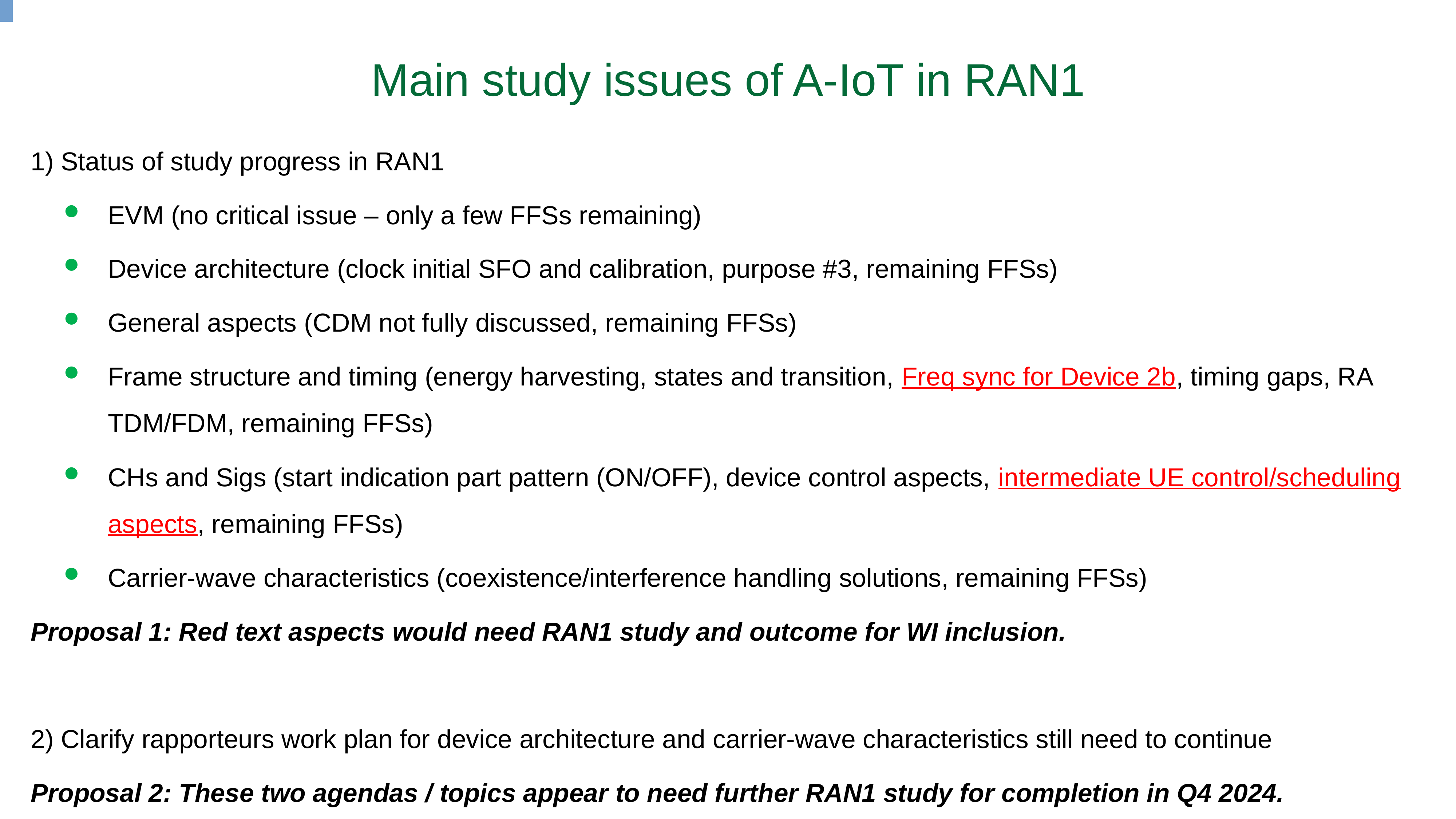

# Main study issues of A-IoT in RAN1
1) Status of study progress in RAN1
EVM (no critical issue – only a few FFSs remaining)
Device architecture (clock initial SFO and calibration, purpose #3, remaining FFSs)
General aspects (CDM not fully discussed, remaining FFSs)
Frame structure and timing (energy harvesting, states and transition, Freq sync for Device 2b, timing gaps, RA TDM/FDM, remaining FFSs)
CHs and Sigs (start indication part pattern (ON/OFF), device control aspects, intermediate UE control/scheduling aspects, remaining FFSs)
Carrier-wave characteristics (coexistence/interference handling solutions, remaining FFSs)
Proposal 1: Red text aspects would need RAN1 study and outcome for WI inclusion.

2) Clarify rapporteurs work plan for device architecture and carrier-wave characteristics still need to continue
Proposal 2: These two agendas / topics appear to need further RAN1 study for completion in Q4 2024.